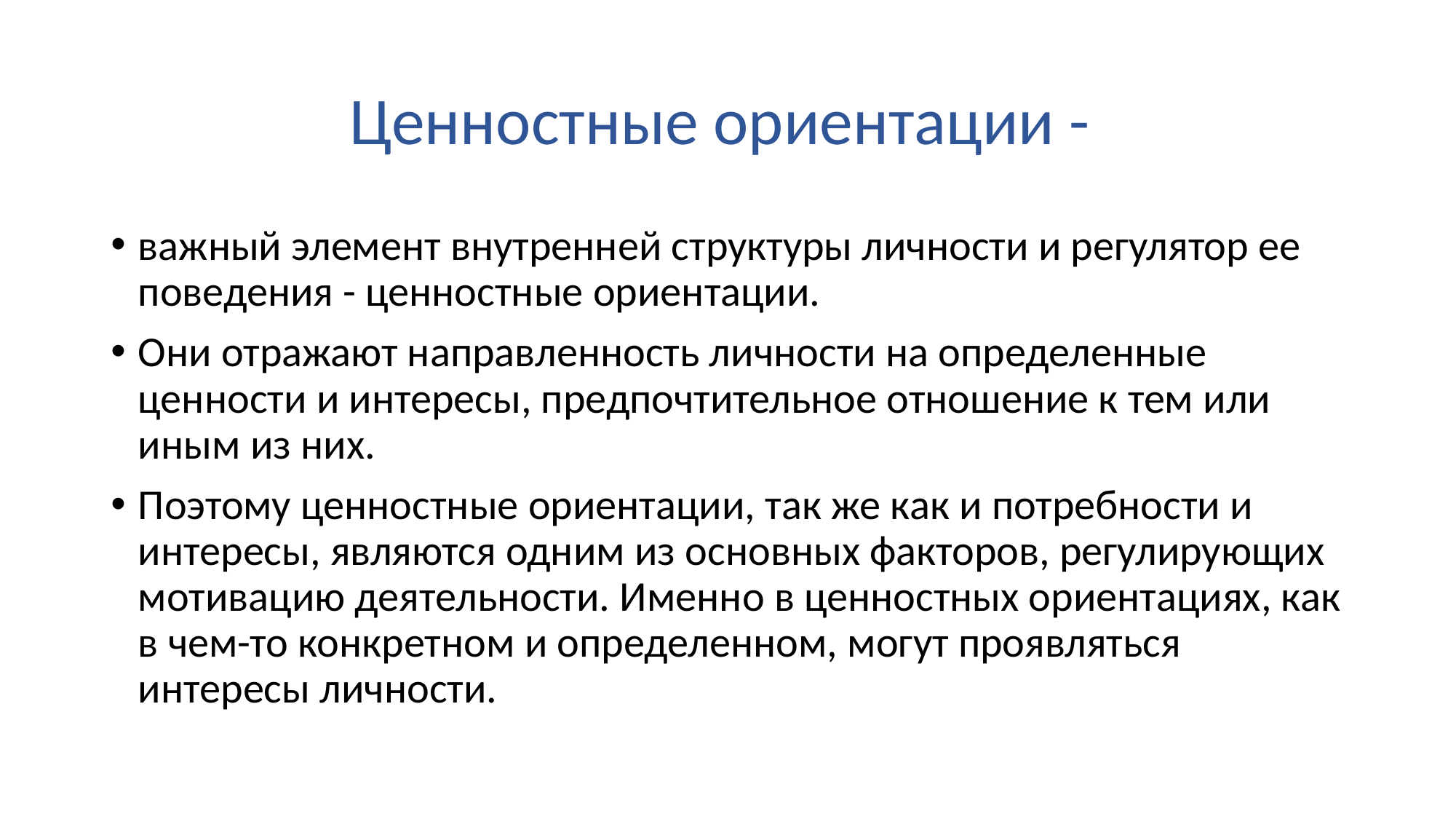

# Ценностные ориентации -
важный элемент внутренней структуры личности и регулятор ее поведения - ценностные ориентации.
Они отражают направленность личности на определенные ценности и интересы, предпочтительное отношение к тем или иным из них.
Поэтому ценностные ориентации, так же как и потребности и интересы, являются одним из основных факторов, регулирующих мотивацию деятельности. Именно в ценностных ориентациях, как в чем-то конкретном и определенном, могут проявляться интересы личности.